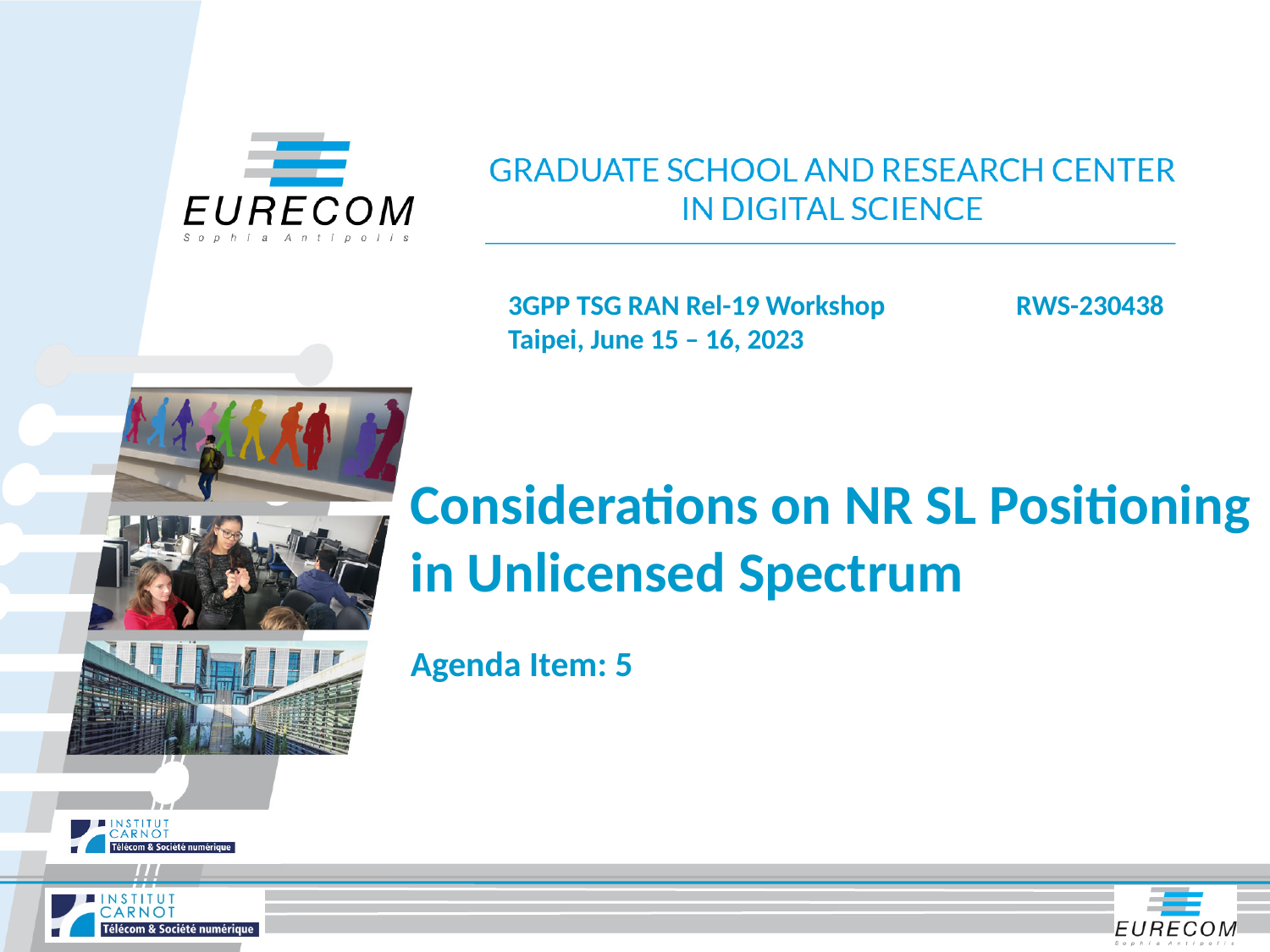

3GPP TSG RAN Rel-19 Workshop		RWS-230438
Taipei, June 15 – 16, 2023
Considerations on NR SL Positioning
in Unlicensed Spectrum
Agenda Item: 5